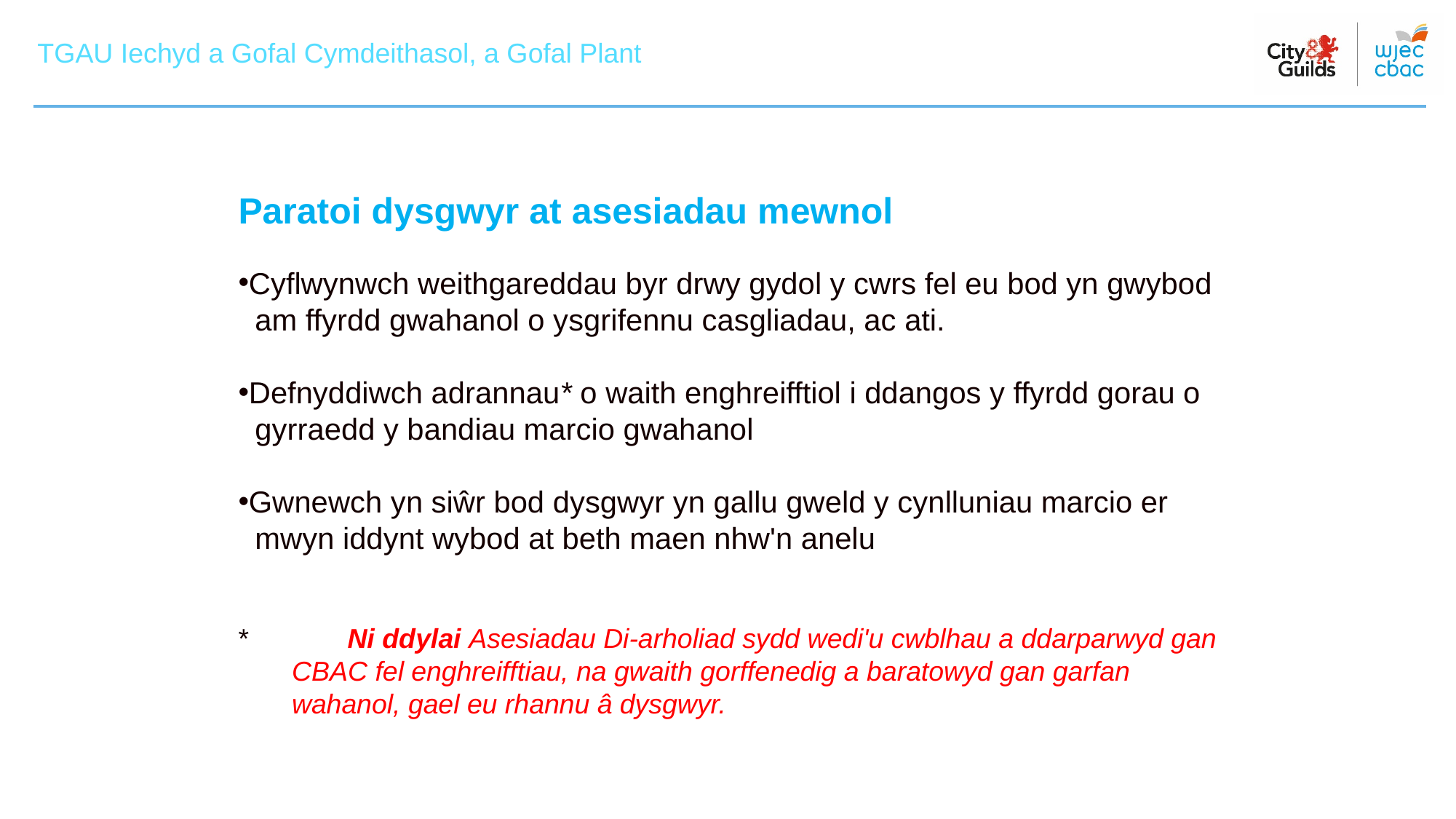

TGAU Iechyd a Gofal Cymdeithasol, a Gofal Plant

TGAU Iechyd a Gofal Cymdeithasol, a Gofal Plant
Paratoi dysgwyr at asesiadau mewnol

Cyflwynwch weithgareddau byr drwy gydol y cwrs fel eu bod yn gwybod
  am ffyrdd gwahanol o ysgrifennu casgliadau, ac ati.

Defnyddiwch adrannau* o waith enghreifftiol i ddangos y ffyrdd gorau o
  gyrraedd y bandiau marcio gwahanol

Gwnewch yn siŵr bod dysgwyr yn gallu gweld y cynlluniau marcio er
  mwyn iddynt wybod at beth maen nhw'n anelu

*	Ni ddylai Asesiadau Di-arholiad sydd wedi'u cwblhau a ddarparwyd gan
       CBAC fel enghreifftiau, na gwaith gorffenedig a baratowyd gan garfan
       wahanol, gael eu rhannu â dysgwyr.